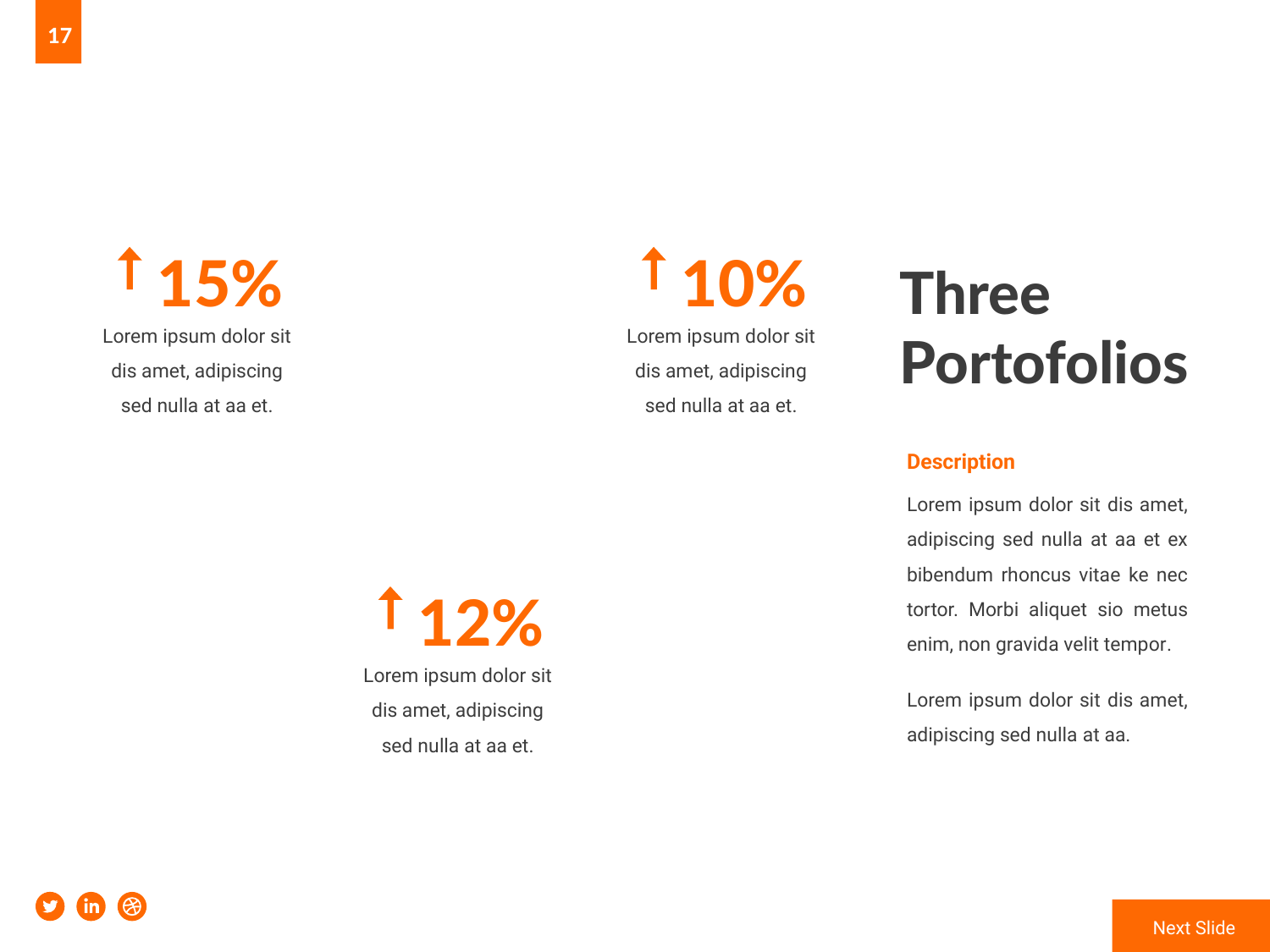

17

15%
10%

Three
Portofolios
Lorem ipsum dolor sit dis amet, adipiscing sed nulla at aa et.
Lorem ipsum dolor sit dis amet, adipiscing sed nulla at aa et.
Description
Lorem ipsum dolor sit dis amet, adipiscing sed nulla at aa et ex bibendum rhoncus vitae ke nec tortor. Morbi aliquet sio metus enim, non gravida velit tempor.

12%

Lorem ipsum dolor sit dis amet, adipiscing sed nulla at aa et.
Lorem ipsum dolor sit dis amet, adipiscing sed nulla at aa.

Next Slide